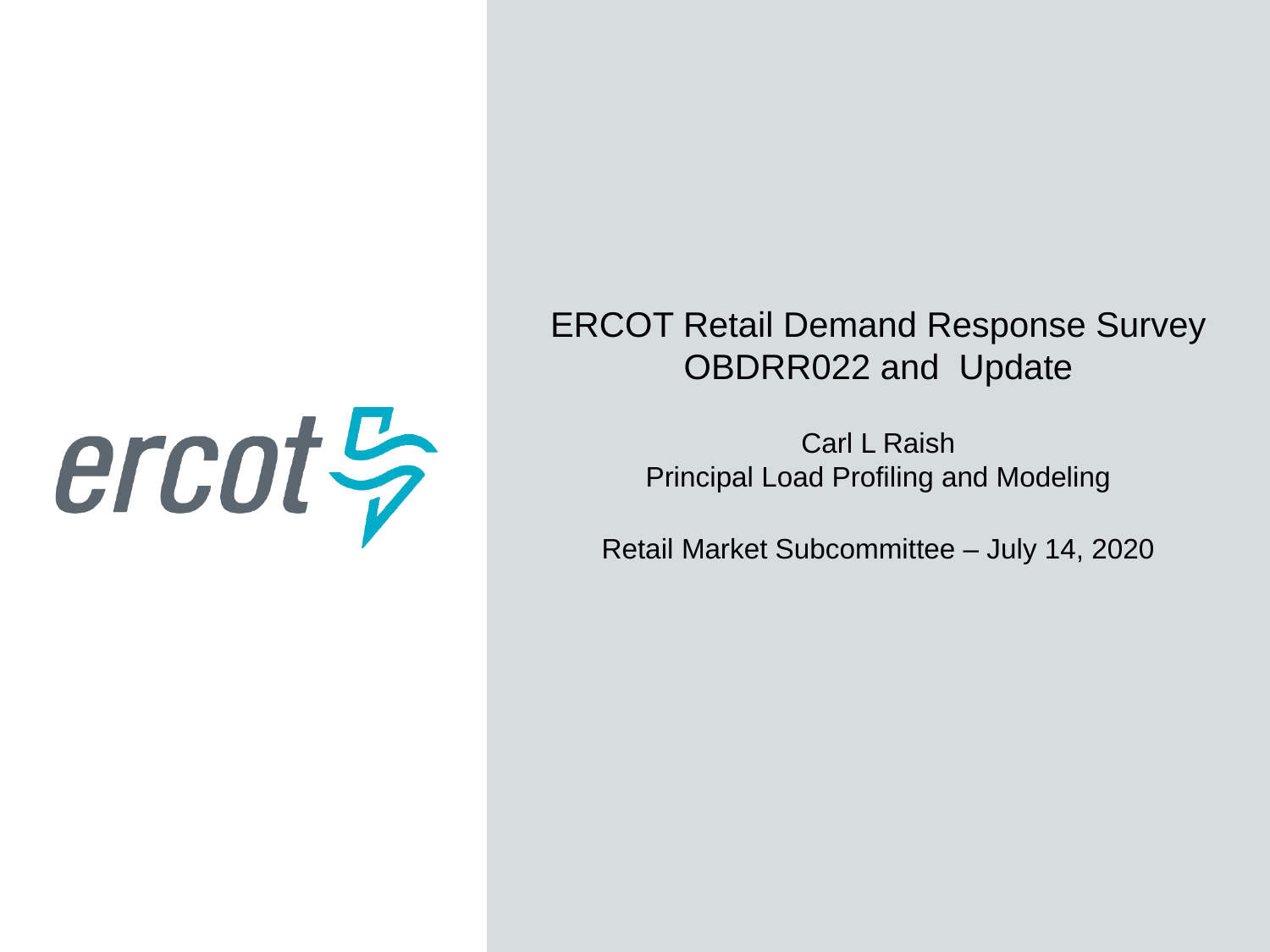

ERCOT Retail Demand Response Survey OBDRR022 and  Update

Carl L Raish
Principal Load Profiling and Modeling

Retail Market Subcommittee – July 14, 2020